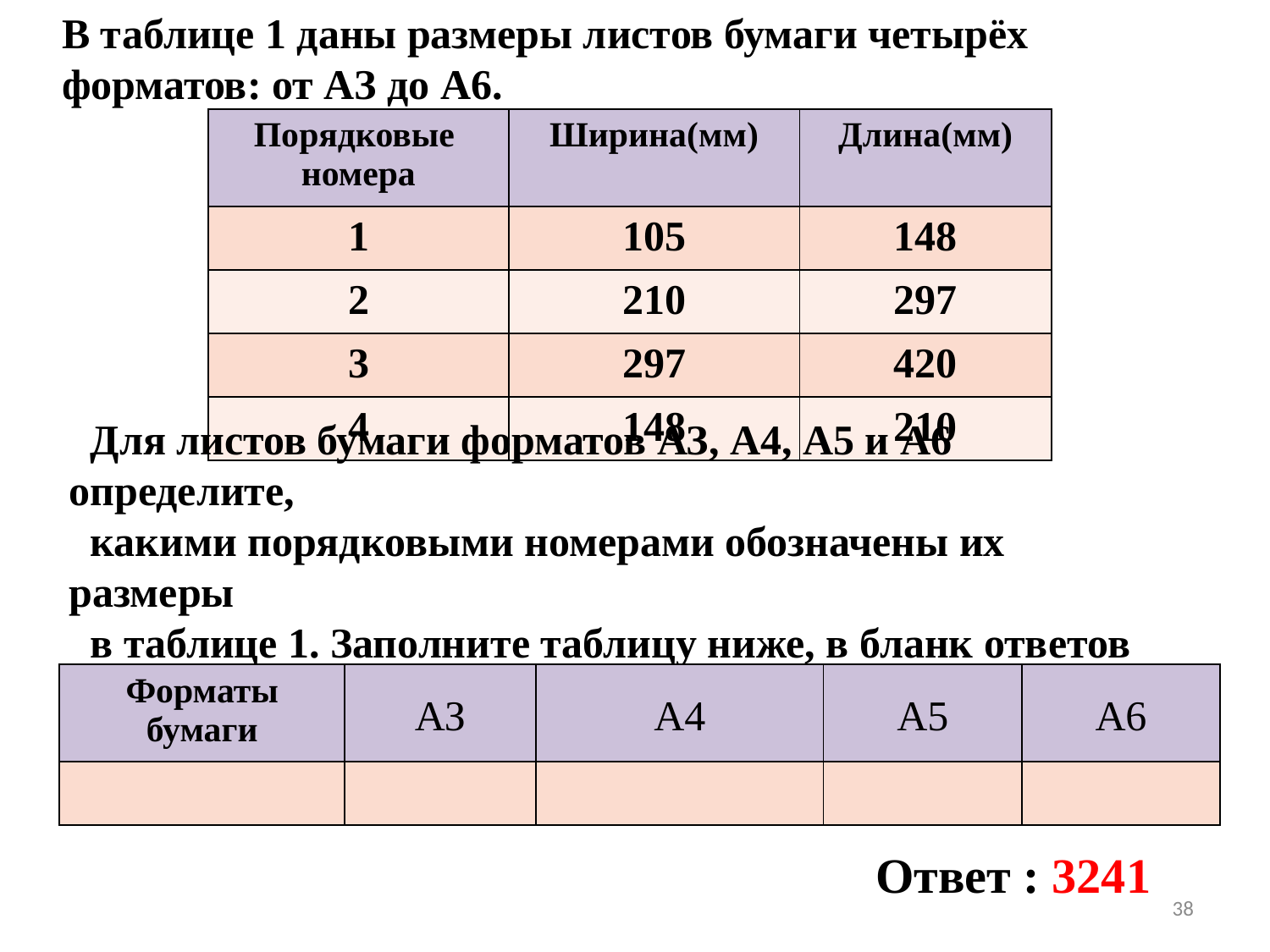

В таблице 1 даны размеры листов бумаги четырёх форматов: от AЗ до A6.
| Порядковые номера | Ширина(мм) | Длина(мм) |
| --- | --- | --- |
| 1 | 105 | 148 |
| 2 | 210 | 297 |
| 3 | 297 | 420 |
| 4 | 148 | 210 |
Для листов бумаги форматов АЗ, А4, А5 и А6 определите,
какими порядковыми номерами обозначены их размеры
в таблице 1. Заполните таблицу ниже, в бланк ответов
 перенесите последовательность четырёх цифр.
| Форматы бумаги | АЗ | А4 | А5 | А6 |
| --- | --- | --- | --- | --- |
|  |  |  |  |  |
Ответ : 3241

38